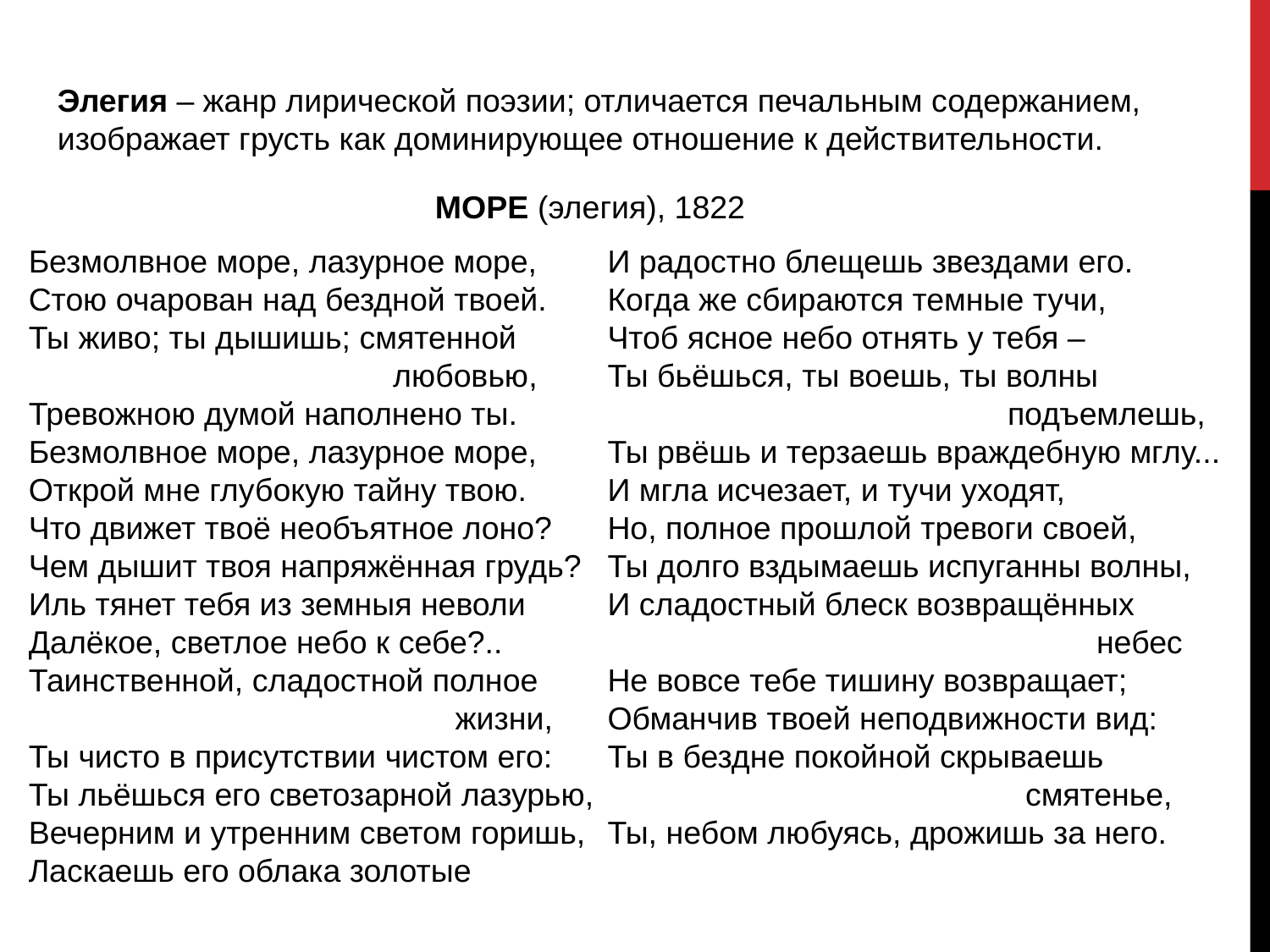

Элегия – жанр лирической поэзии; отличается печальным содержанием, изображает грусть как доминирующее отношение к действительности.
МОРЕ (элегия), 1822
Безмолвное море, лазурное море,
Стою очарован над бездной твоей.
Ты живо; ты дышишь; смятенной
                                         любовью,
Тревожною думой наполнено ты.
Безмолвное море, лазурное море,
Открой мне глубокую тайну твою.
Что движет твоё необъятное лоно?
Чем дышит твоя напряжённая грудь?
Иль тянет тебя из земныя неволи
Далёкое, светлое небо к себе?..
Таинственной, сладостной полное
                                                жизни,
Ты чисто в присутствии чистом его:
Ты льёшься его светозарной лазурью,
Вечерним и утренним светом горишь,
Ласкаешь его облака золотые

И радостно блещешь звездами его.
Когда же сбираются темные тучи,
Чтоб ясное небо отнять у тебя –
Ты бьёшься, ты воешь, ты волны
                                             подъемлешь,
Ты рвёшь и терзаешь враждебную мглу...
И мгла исчезает, и тучи уходят,
Но, полное прошлой тревоги своей,
Ты долго вздымаешь испуганны волны,
И сладостный блеск возвращённых
                                                       небес
Не вовсе тебе тишину возвращает;
Обманчив твоей неподвижности вид:
Ты в бездне покойной скрываешь
                                               смятенье,
Ты, небом любуясь, дрожишь за него.